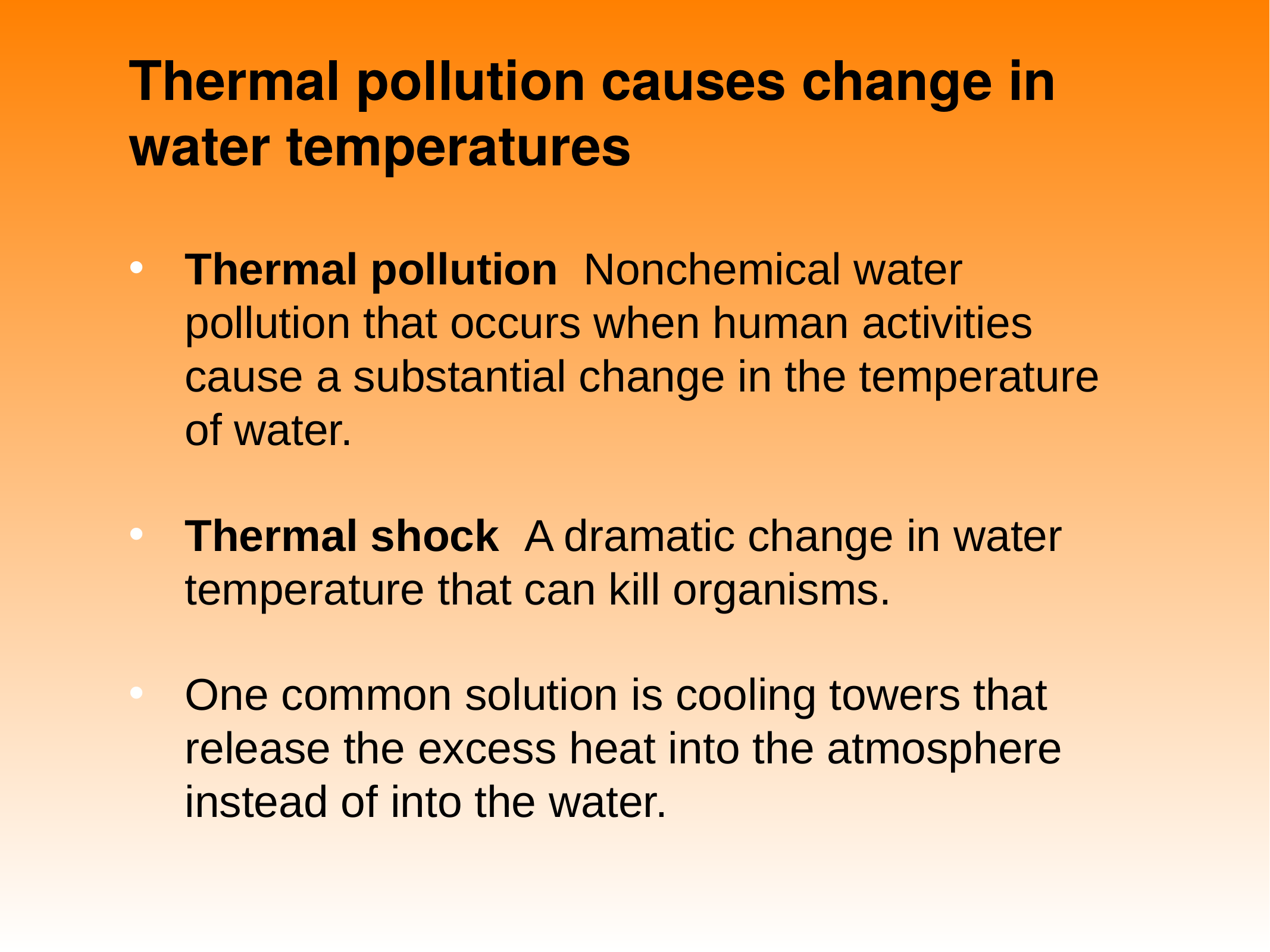

# Thermal pollution causes change in water temperatures
Thermal pollution  Nonchemical water pollution that occurs when human activities cause a substantial change in the temperature of water.
Thermal shock  A dramatic change in water temperature that can kill organisms.
One common solution is cooling towers that release the excess heat into the atmosphere instead of into the water.